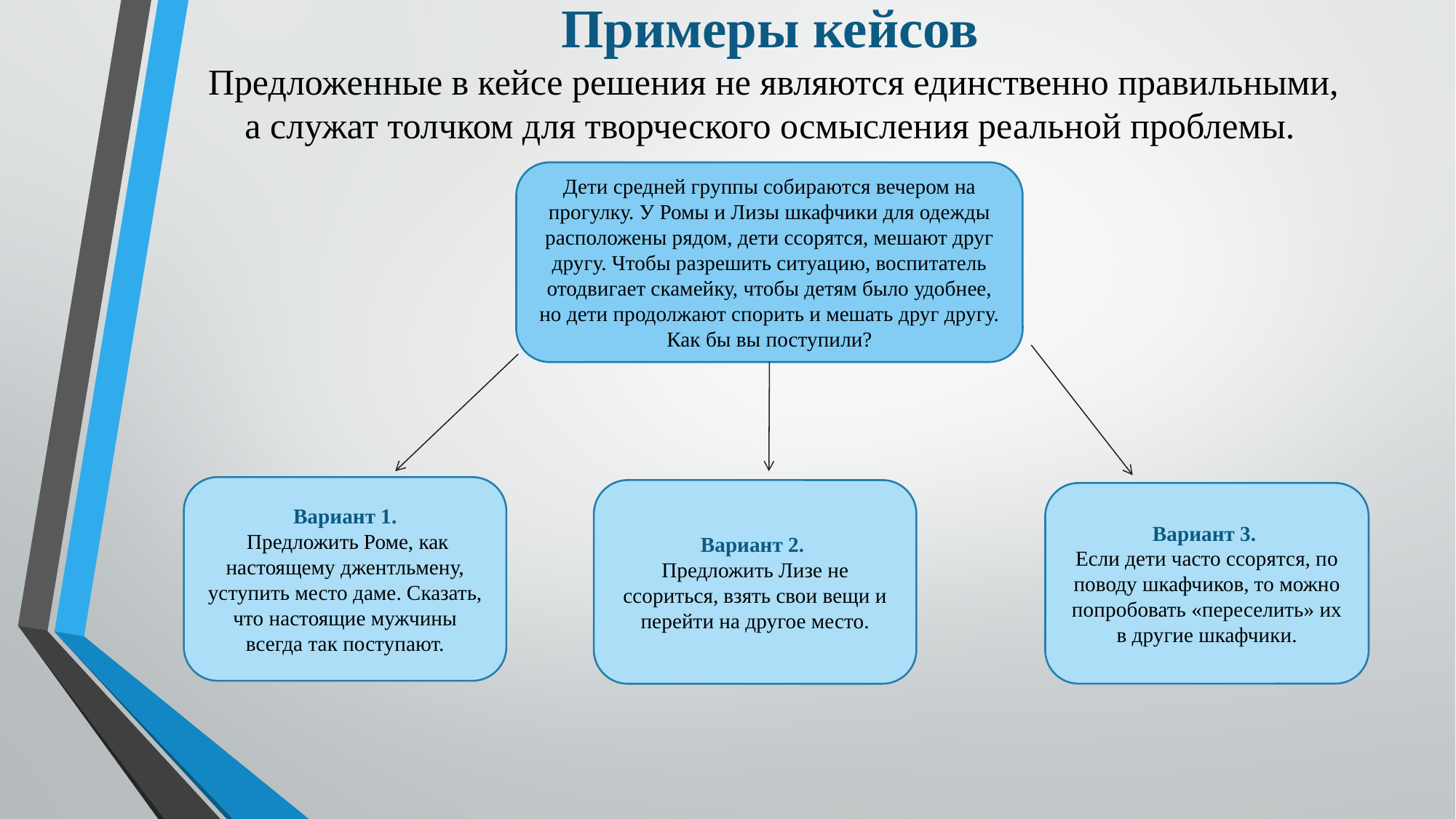

# Примеры кейсов Предложенные в кейсе решения не являются единственно правильными, а служат толчком для творческого осмысления реальной проблемы.
Дети средней группы собираются вечером на прогулку. У Ромы и Лизы шкафчики для одежды расположены рядом, дети ссорятся, мешают друг другу. Чтобы разрешить ситуацию, воспитатель отодвигает скамейку, чтобы детям было удобнее, но дети продолжают спорить и мешать друг другу. Как бы вы поступили?
Вариант 1.
 Предложить Роме, как настоящему джентльмену, уступить место даме. Сказать, что настоящие мужчины всегда так поступают.
Вариант 2.
Предложить Лизе не ссориться, взять свои вещи и перейти на другое место.
Вариант 3.
Если дети часто ссорятся, по поводу шкафчиков, то можно попробовать «переселить» их в другие шкафчики.